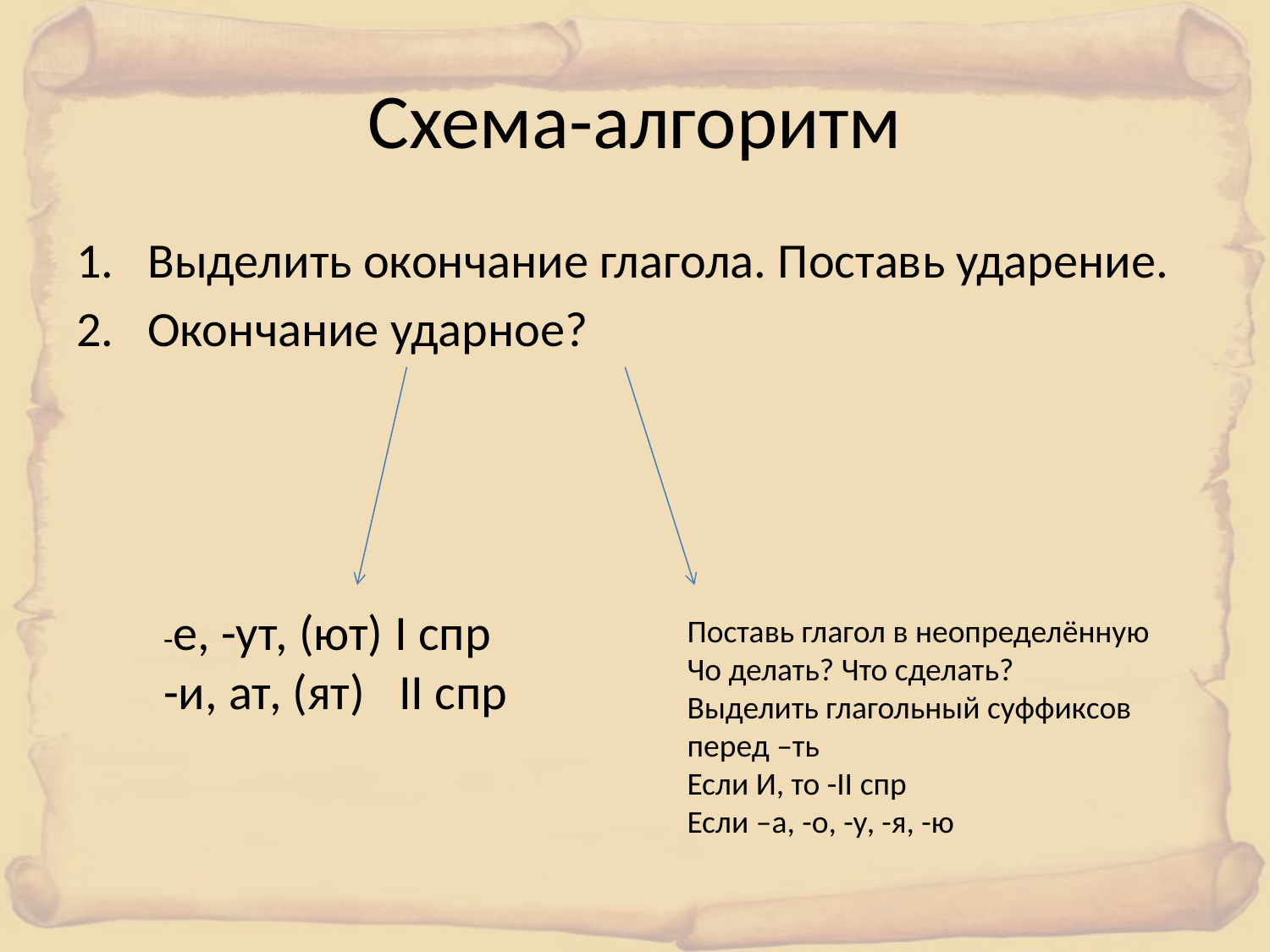

# Схема-алгоритм
Выделить окончание глагола. Поставь ударение.
Окончание ударное?

-е, -ут, (ют) I спр
-и, ат, (ят)   II спр
Поставь глагол в неопределённую
Чо делать? Что сделать?
Выделить глагольный суффиксов перед –ть
Если И, то -II спр
Если –а, -о, -у, -я, -ю